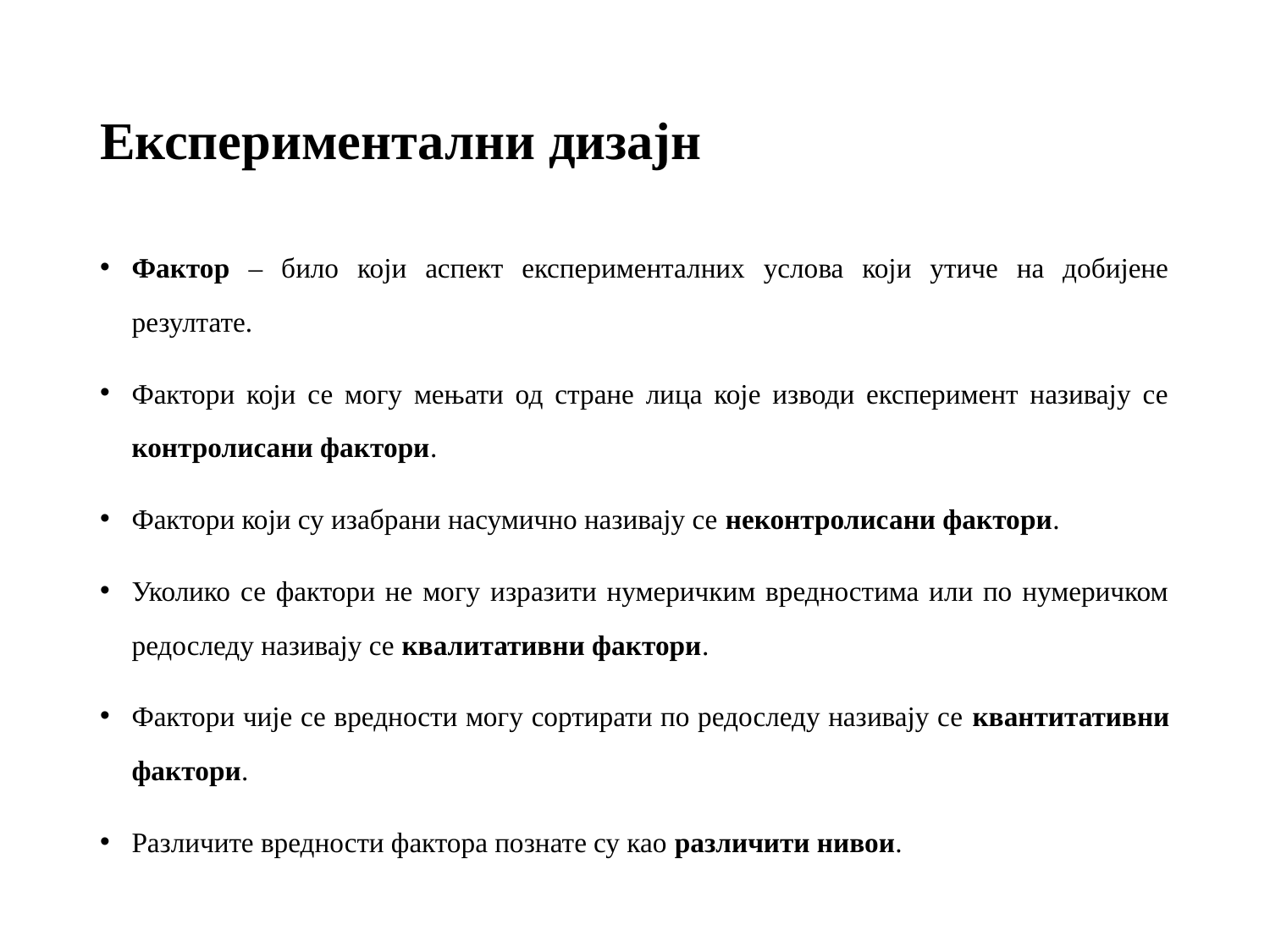

# Експериментални дизајн
Фактор – било који аспект експерименталних услова који утиче на добијене резултате.
Фактори који се могу мењати од стране лица које изводи експеримент називају се контролисани фактори.
Фактори који су изабрани насумично називају се неконтролисани фактори.
Уколико се фактори не могу изразити нумеричким вредностима или по нумеричком редоследу називају се квалитативни фактори.
Фактори чије се вредности могу сортирати по редоследу називају се квантитативни фактори.
Различите вредности фактора познате су као различити нивои.